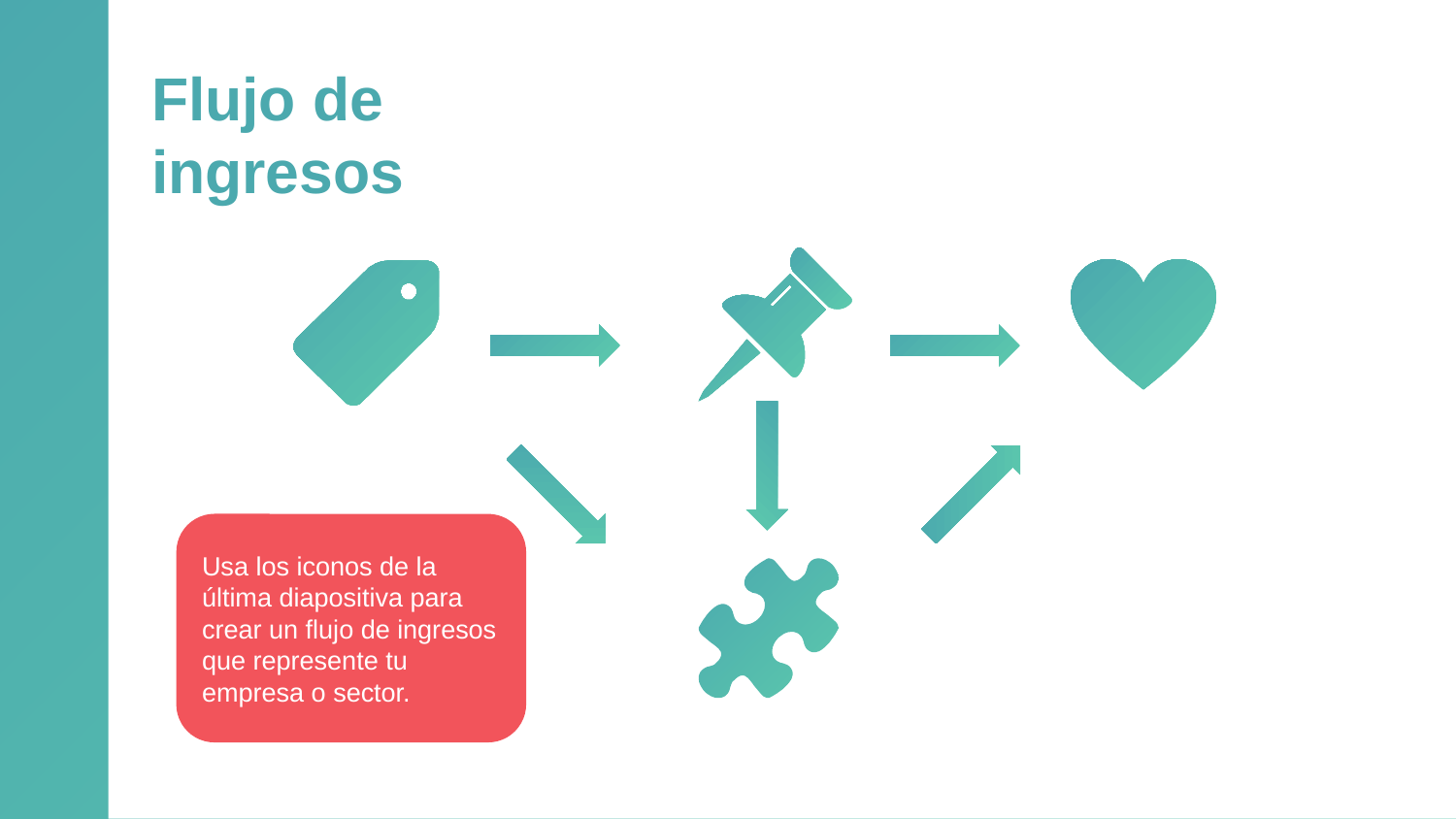

Flujo de ingresos

Usa los iconos de la última diapositiva para crear un flujo de ingresos que represente tu empresa o sector.